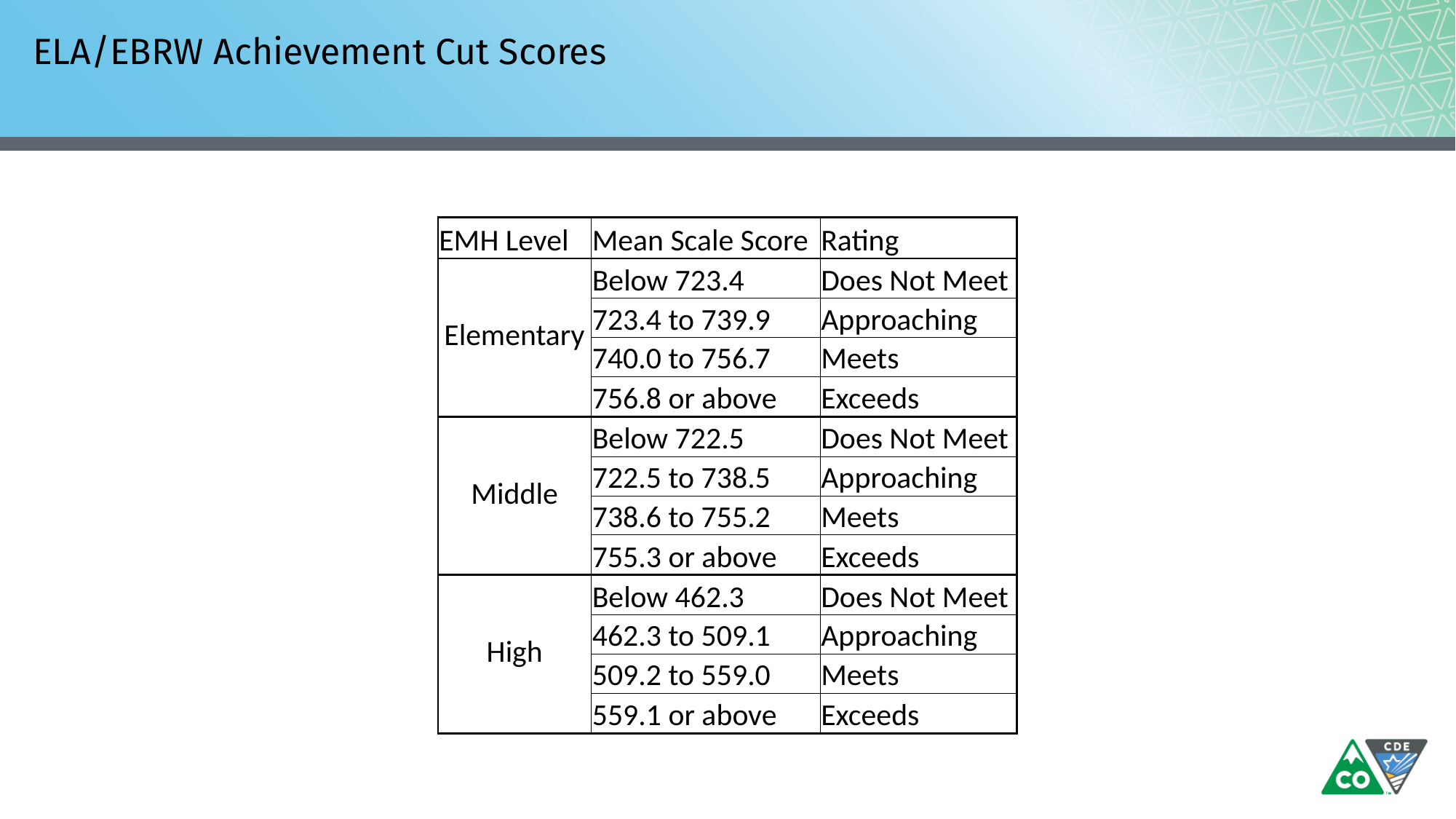

# ELA/EBRW Achievement Cut Scores
| EMH Level | Mean Scale Score | Rating |
| --- | --- | --- |
| Elementary | Below 723.4 | Does Not Meet |
|  | 723.4 to 739.9 | Approaching |
|  | 740.0 to 756.7 | Meets |
|  | 756.8 or above | Exceeds |
| Middle | Below 722.5 | Does Not Meet |
|  | 722.5 to 738.5 | Approaching |
|  | 738.6 to 755.2 | Meets |
|  | 755.3 or above | Exceeds |
| High | Below 462.3 | Does Not Meet |
|  | 462.3 to 509.1 | Approaching |
|  | 509.2 to 559.0 | Meets |
|  | 559.1 or above | Exceeds |